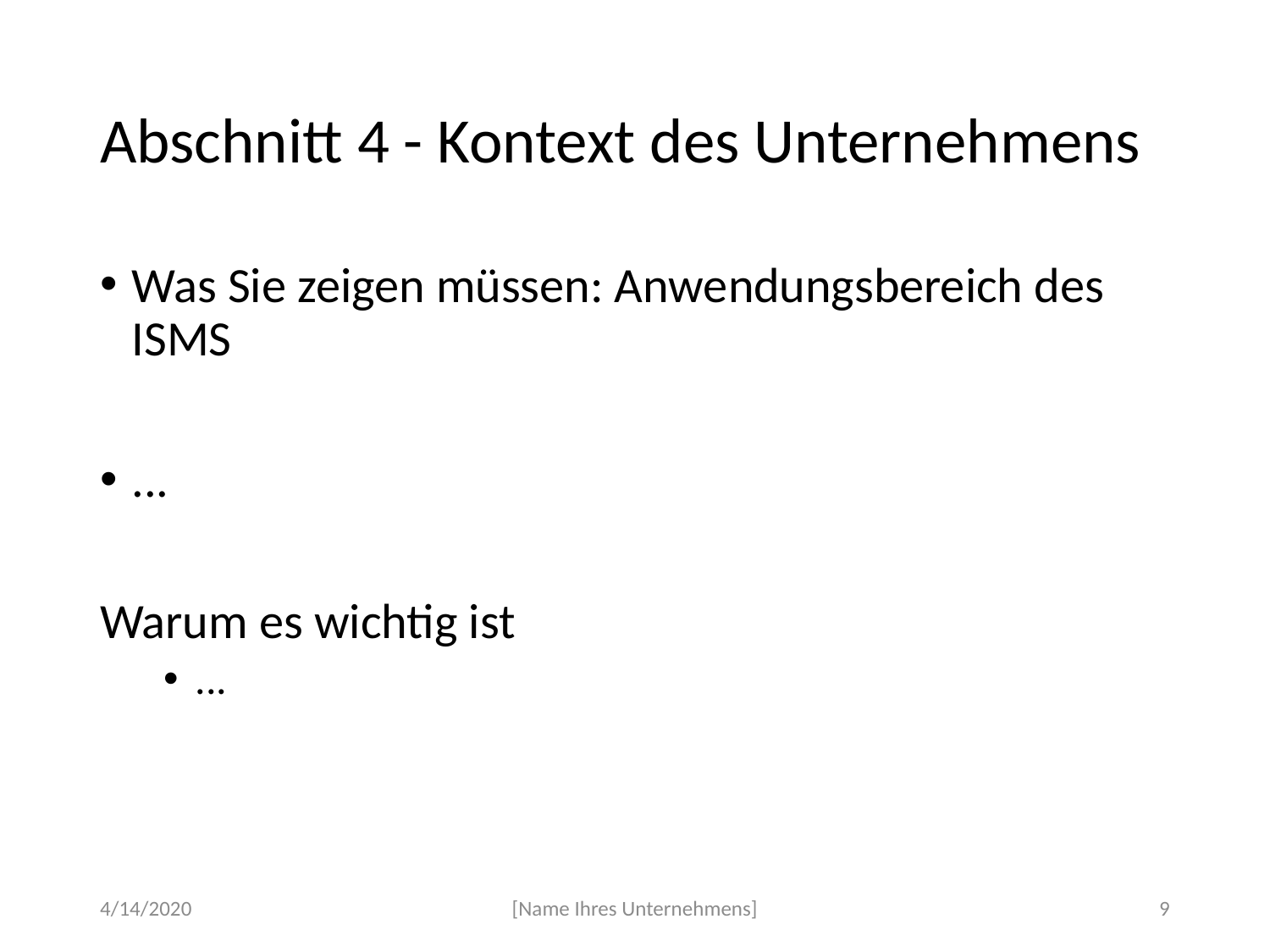

# Abschnitt 4 - Kontext des Unternehmens
Was Sie zeigen müssen: Anwendungsbereich des ISMS

...

Warum es wichtig ist
...
4/14/2020
[Name Ihres Unternehmens]
9